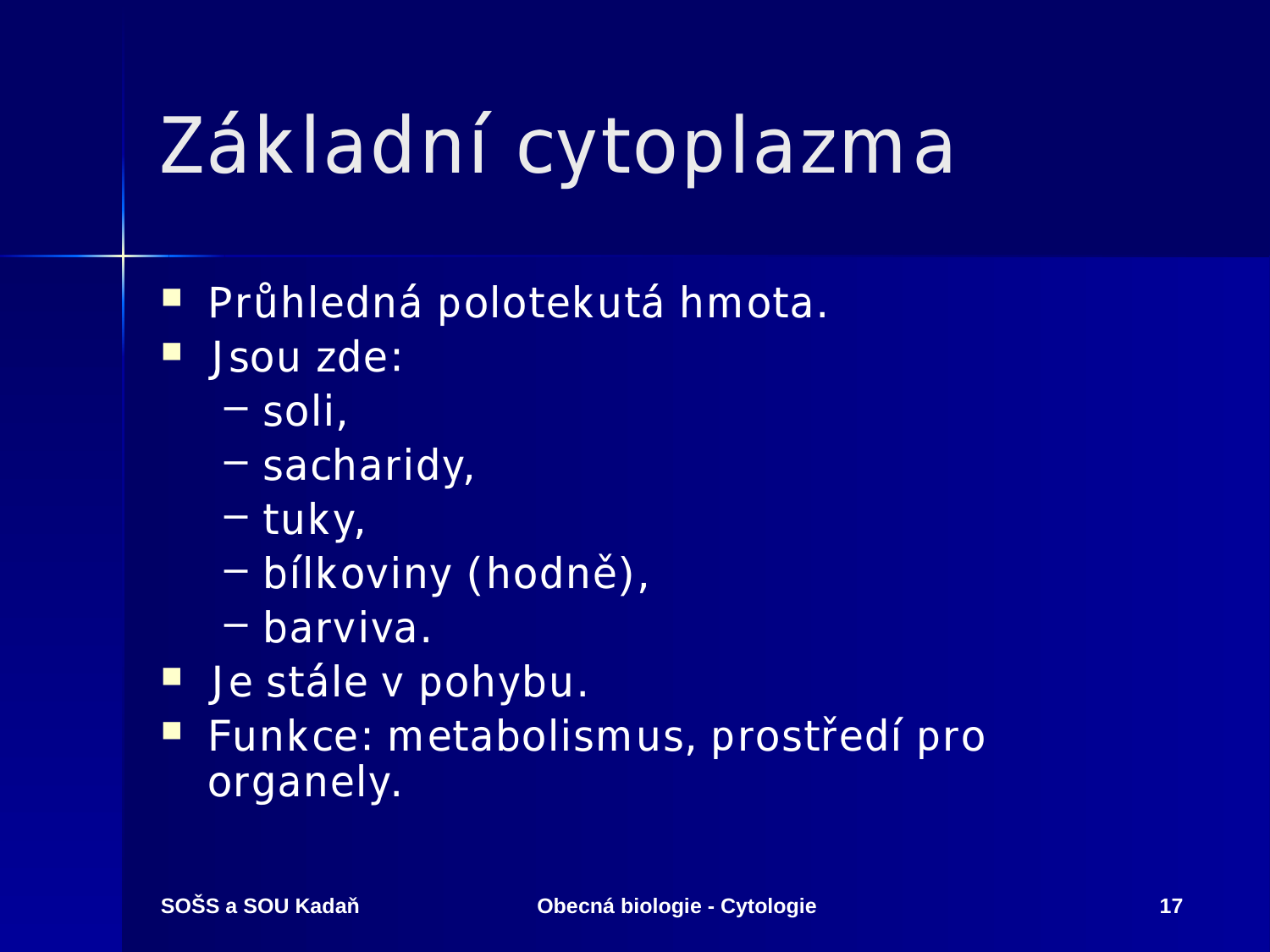

# Základní cytoplazma
Průhledná polotekutá hmota.
Jsou zde:
soli,
sacharidy,
tuky,
bílkoviny (hodně),
barviva.
Je stále v pohybu.
Funkce: metabolismus, prostředí pro organely.
SOŠS a SOU Kadaň
Obecná biologie - Cytologie
17